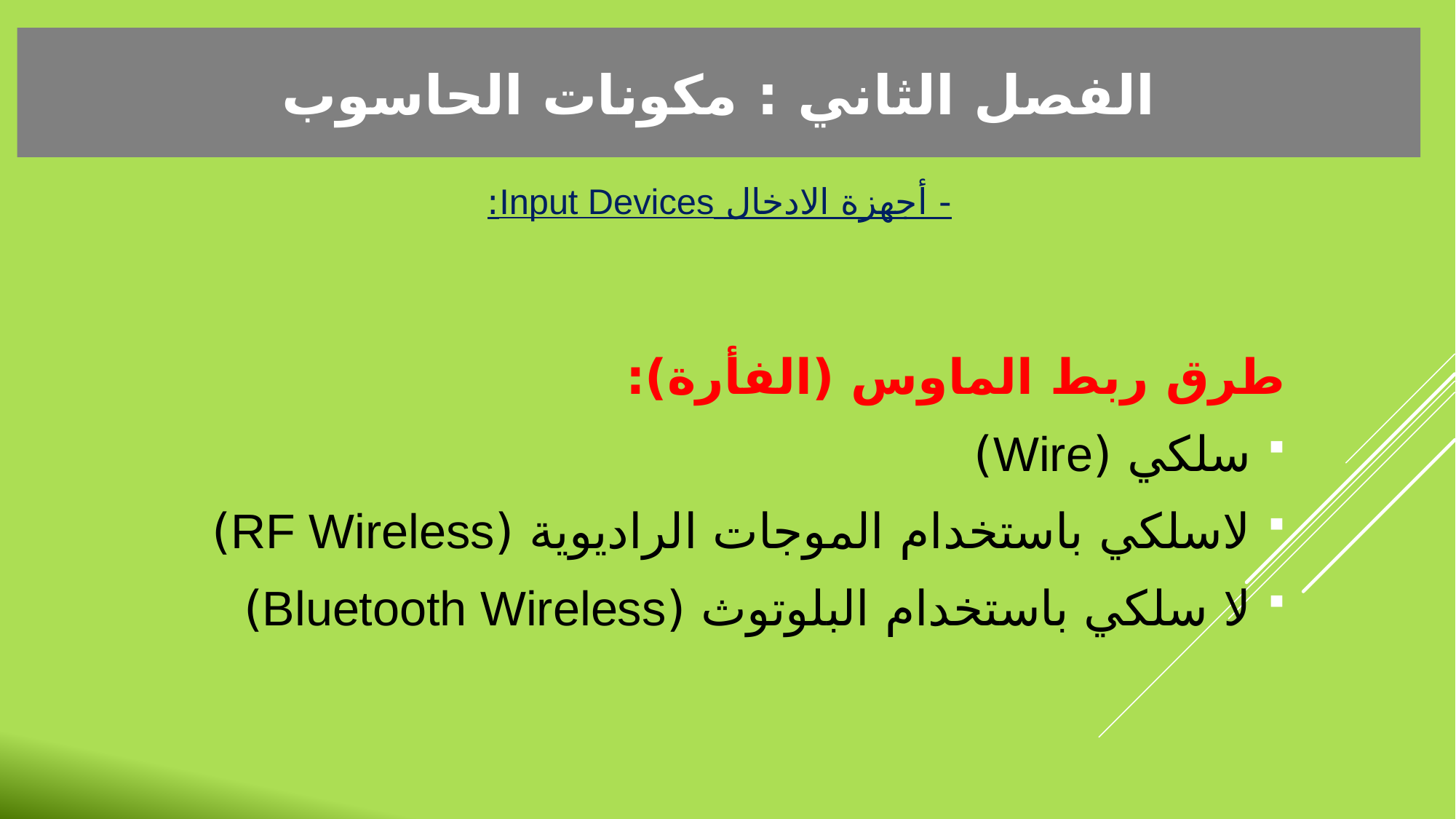

الفصل الثاني : مكونات الحاسوب
- أجهزة الادخال Input Devices:
طرق ربط الماوس (الفأرة):
سلكي (Wire)
لاسلكي باستخدام الموجات الراديوية (RF Wireless)
لا سلكي باستخدام البلوتوث (Bluetooth Wireless)